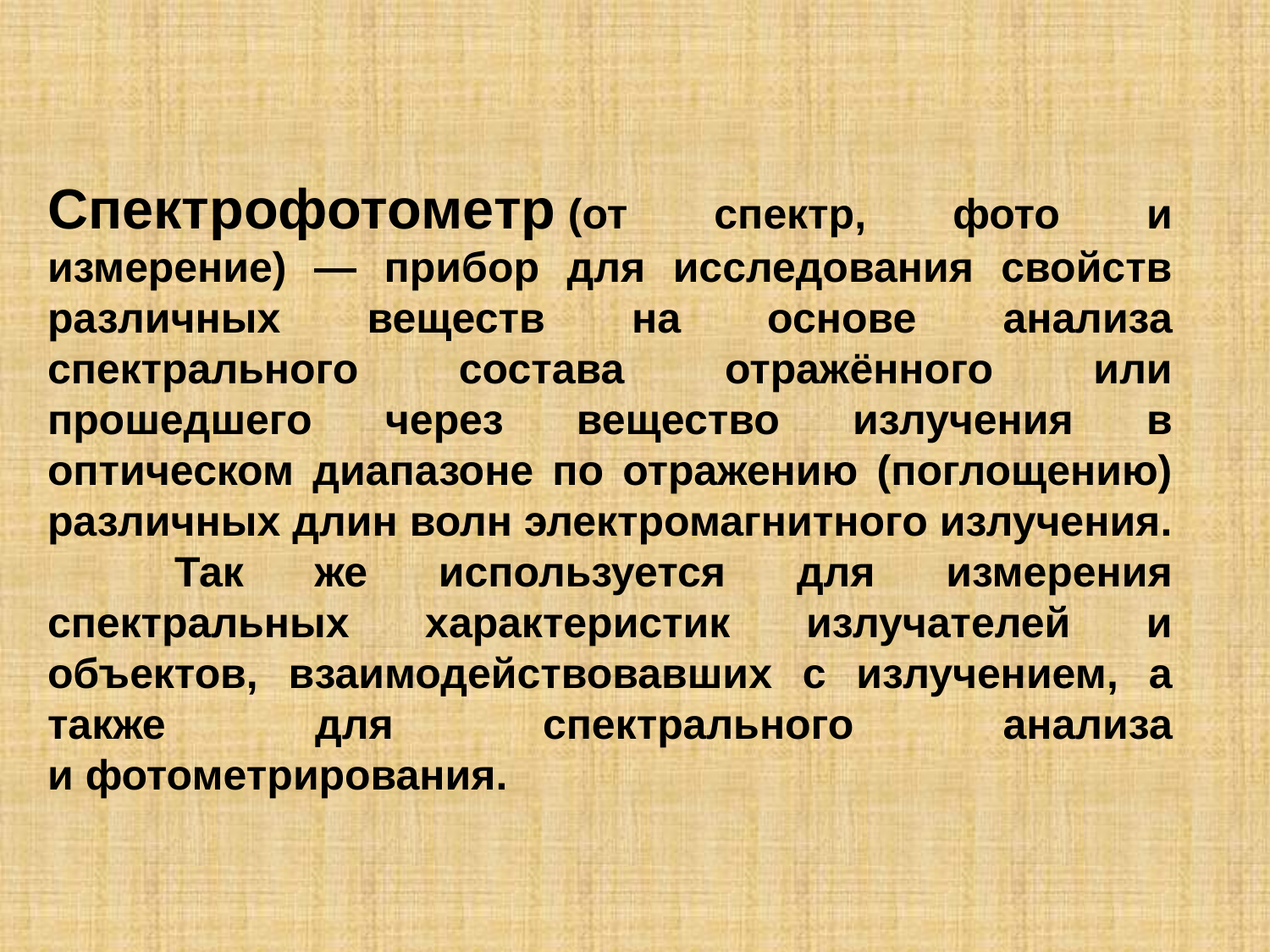

Спектрофотометр (от спектр, фото и измерение) — прибор для исследования свойств различных веществ на основе анализа спектрального состава отражённого или прошедшего через вещество излучения в оптическом диапазоне по отражению (поглощению) различных длин волн электромагнитного излучения.
	Так же используется для измерения спектральных характеристик излучателей и объектов, взаимодействовавших с излучением, а также для спектрального анализа и фотометрирования.